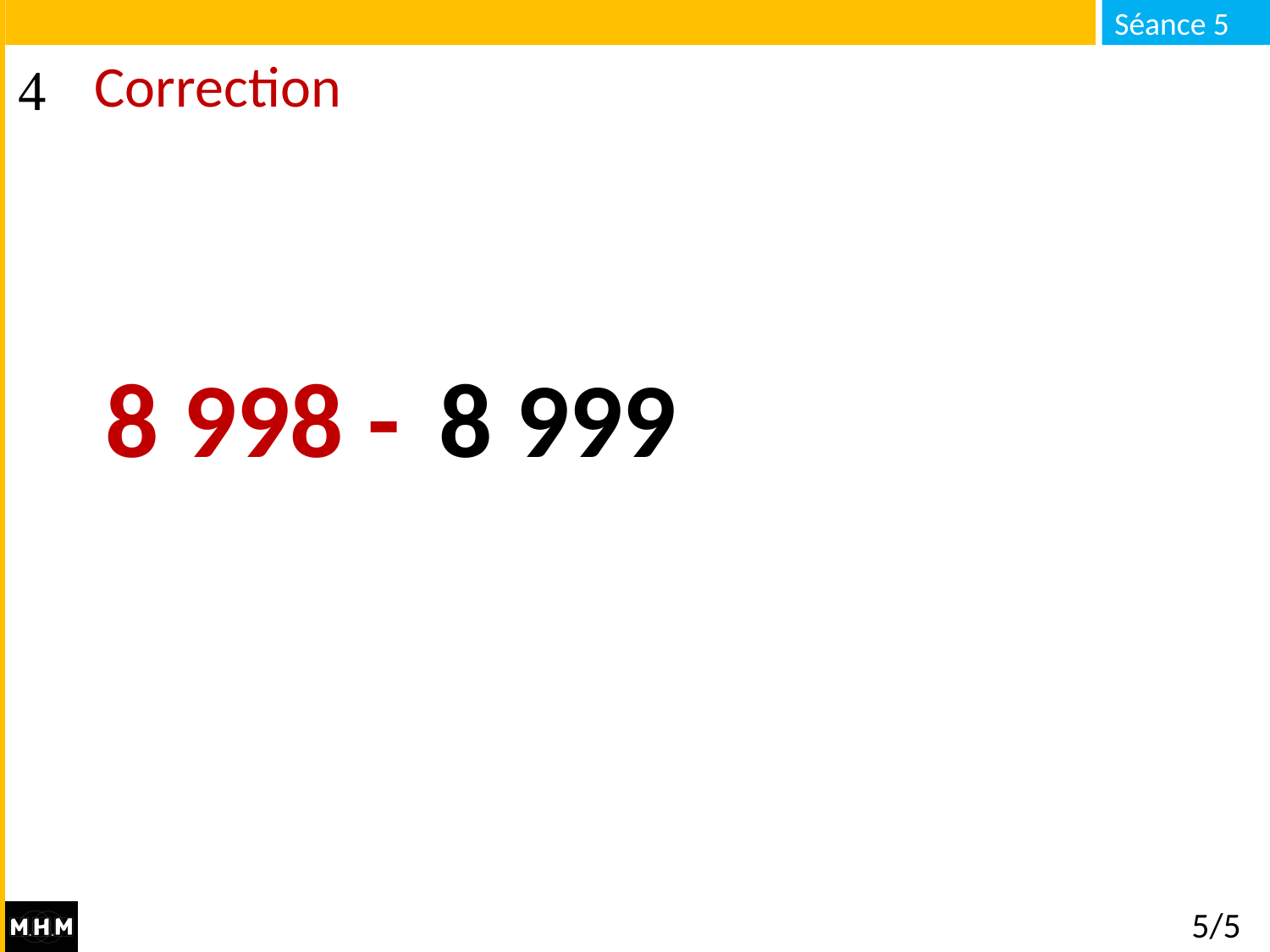

# Correction
8 998 -
8 999
5/5